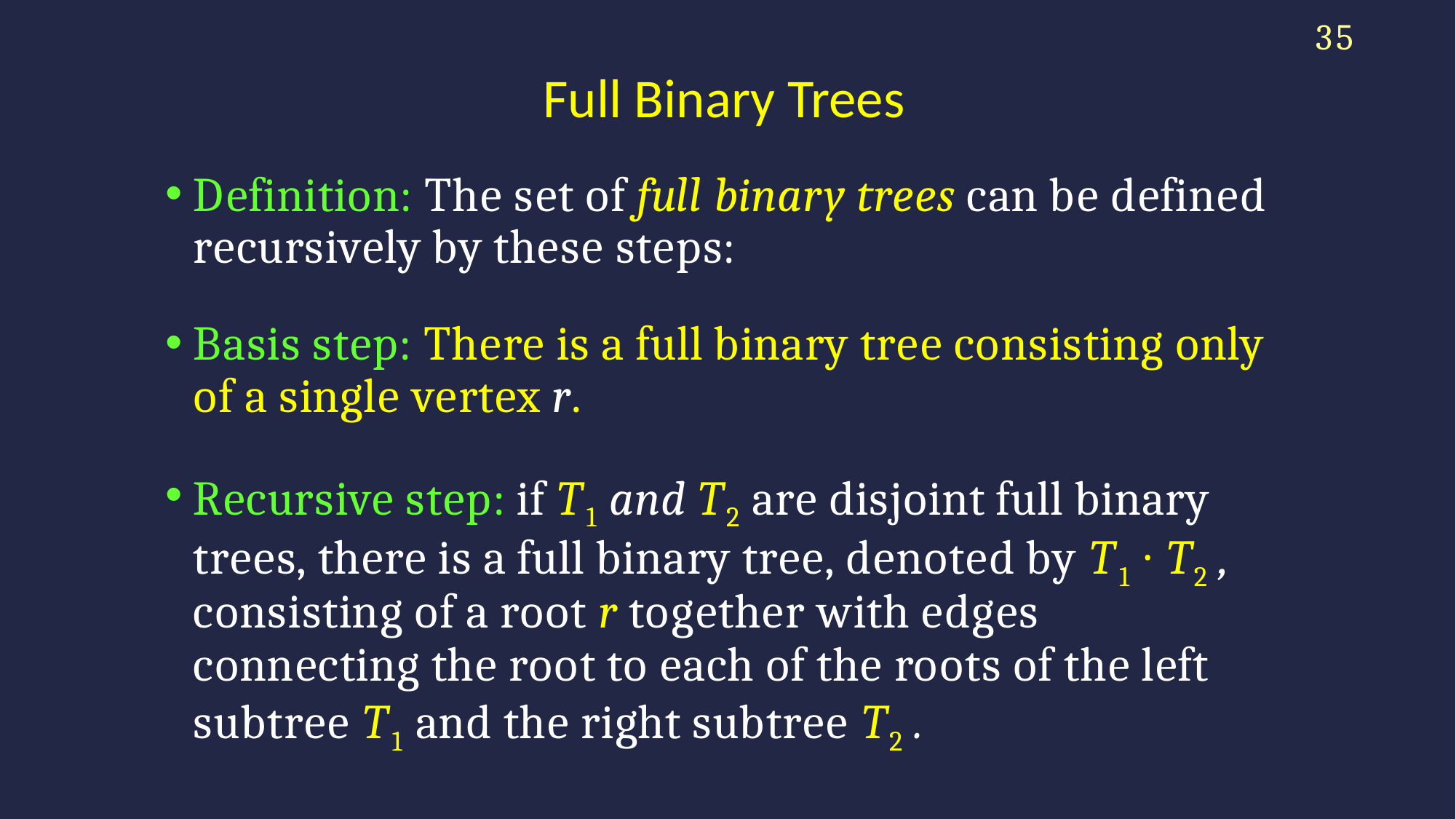

35
Full Binary Trees
Definition: The set of full binary trees can be defined recursively by these steps:

Basis step: There is a full binary tree consisting only of a single vertex r.

Recursive step: if T1 and T2 are disjoint full binary trees, there is a full binary tree, denoted by T1 ∙ T2 , consisting of a root r together with edges connecting the root to each of the roots of the left subtree T1 and the right subtree T2 .